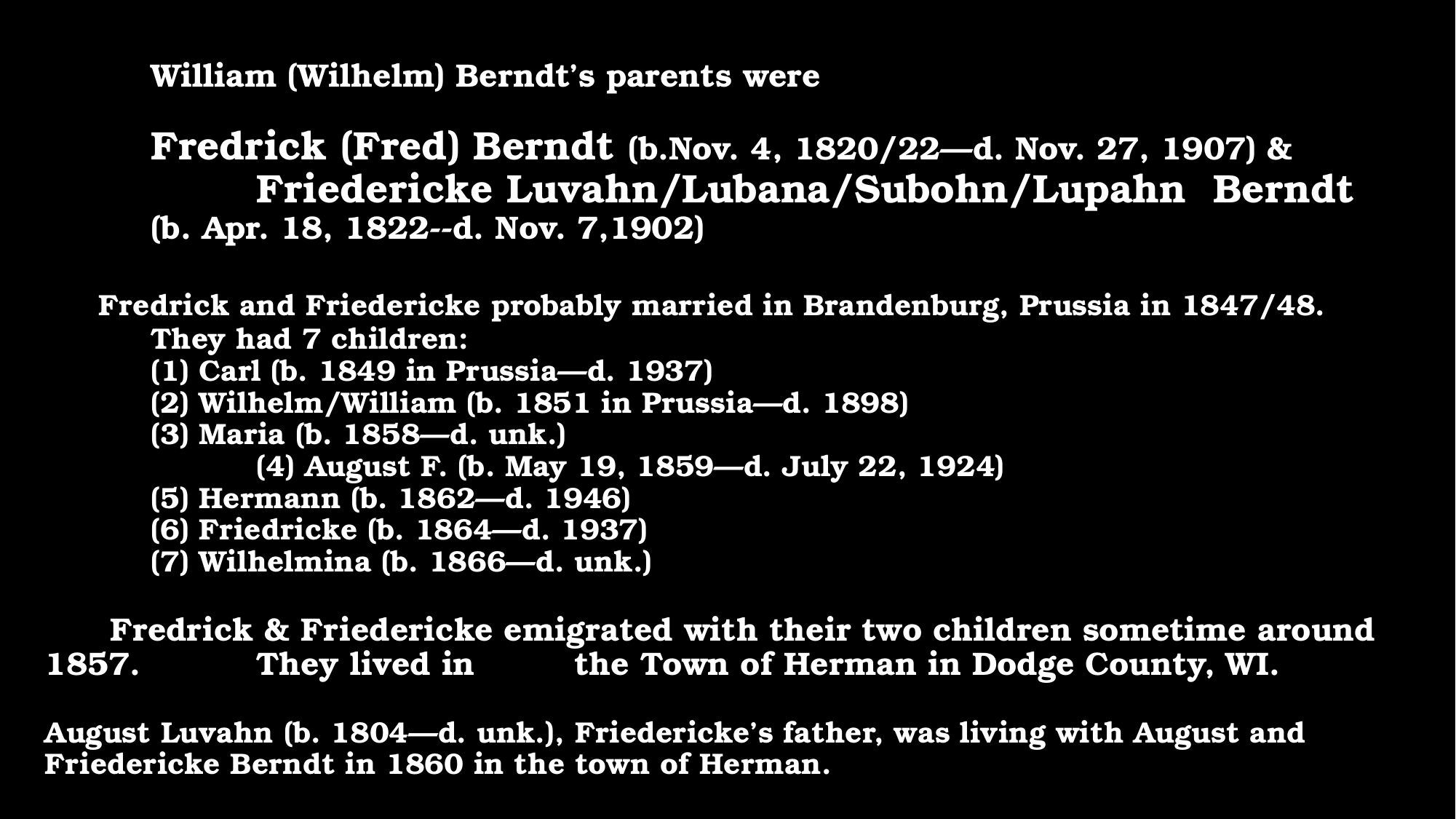

# William (Wilhelm) Berndt’s parents were Fredrick (Fred) Berndt (b.Nov. 4, 1820/22—d. Nov. 27, 1907) & Friedericke Luvahn/Lubana/Subohn/Lupahn  Berndt (b. Apr. 18, 1822--d. Nov. 7,1902) Fredrick and Friedericke probably married in Brandenburg, Prussia in 1847/48. They had 7 children: (1) Carl (b. 1849 in Prussia—d. 1937) (2) Wilhelm/William (b. 1851 in Prussia—d. 1898) (3) Maria (b. 1858—d. unk.) (4) August F. (b. May 19, 1859—d. July 22, 1924) (5) Hermann (b. 1862—d. 1946) (6) Friedricke (b. 1864—d. 1937) (7) Wilhelmina (b. 1866—d. unk.) Fredrick & Friedericke emigrated with their two children sometime around 1857. 		They lived in	the Town of Herman in Dodge County, WI. August Luvahn (b. 1804—d. unk.), Friedericke’s father, was living with August and Friedericke Berndt in 1860 in the town of Herman.